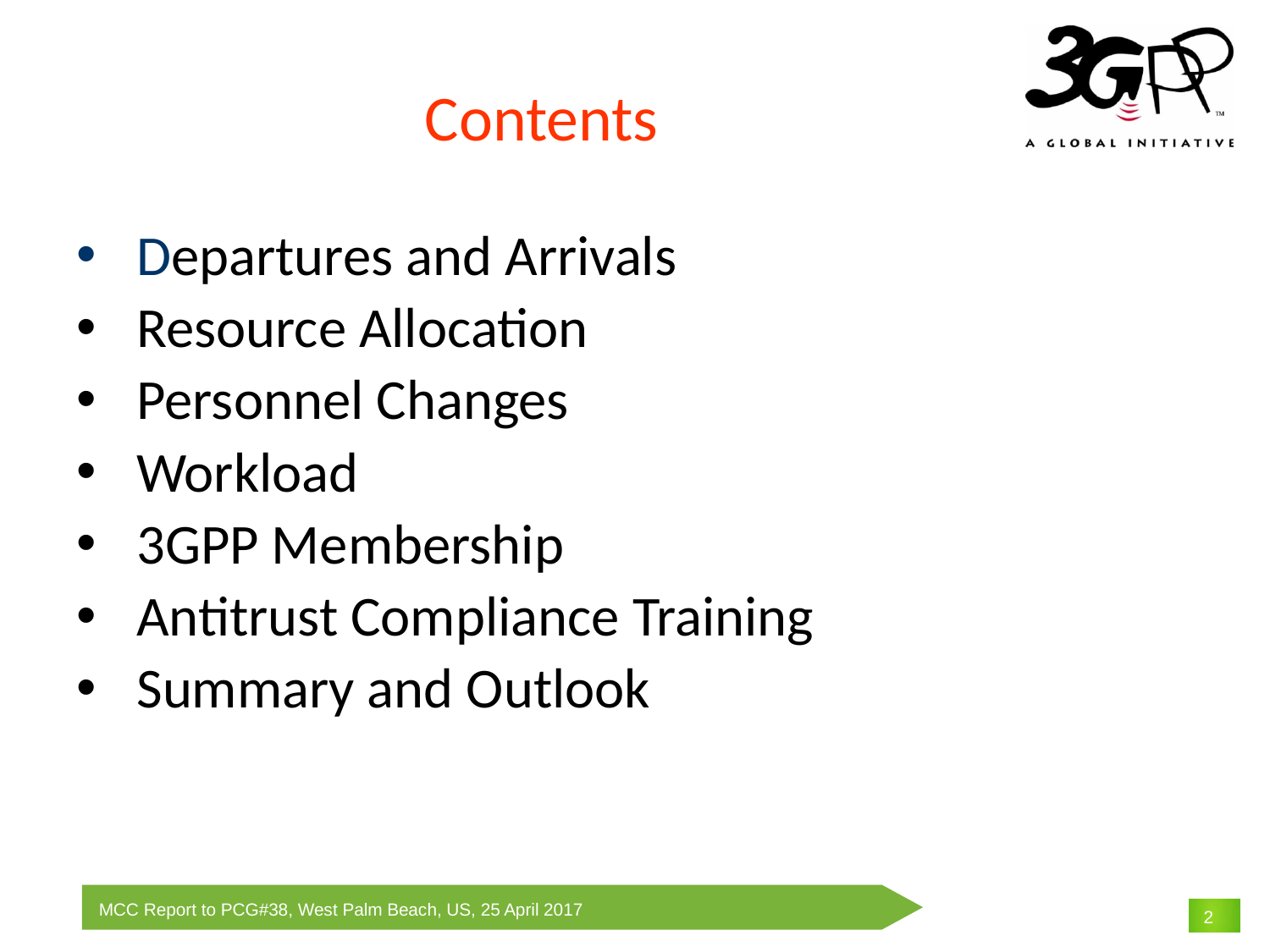

# Contents
 Departures and Arrivals
 Resource Allocation
 Personnel Changes
 Workload
 3GPP Membership
 Antitrust Compliance Training
 Summary and Outlook